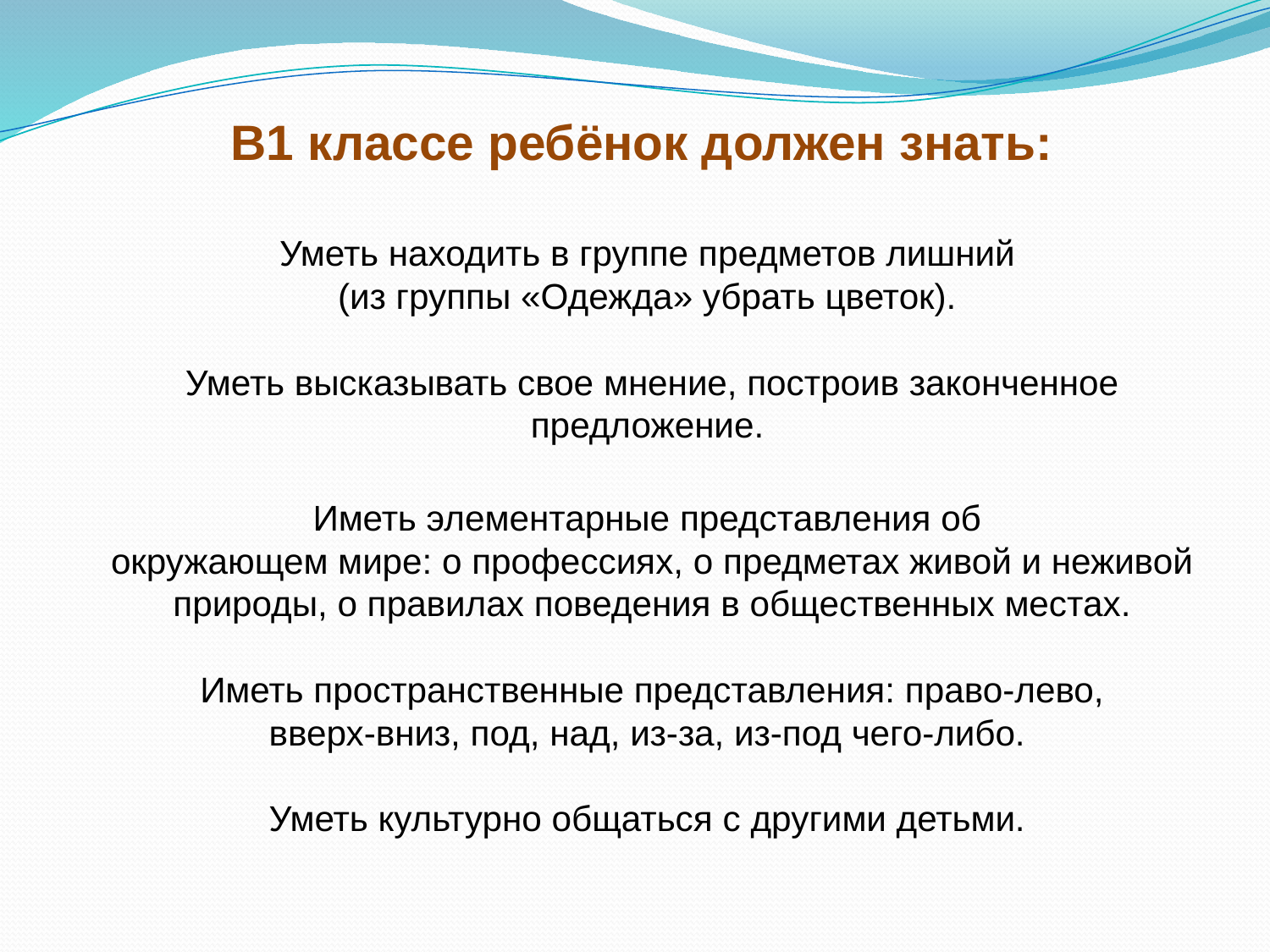

#
 В1 классе ребёнок должен знать:
Уметь находить в группе предметов лишний
(из группы «Одежда» убрать цветок).
Уметь высказывать свое мнение, построив законченное предложение.
Иметь элементарные представления об
окружающем мире: о профессиях, о предметах живой и неживой природы, о правилах поведения в общественных местах.
Иметь пространственные представления: право-лево,
вверх-вниз, под, над, из-за, из-под чего-либо.
Уметь культурно общаться с другими детьми.